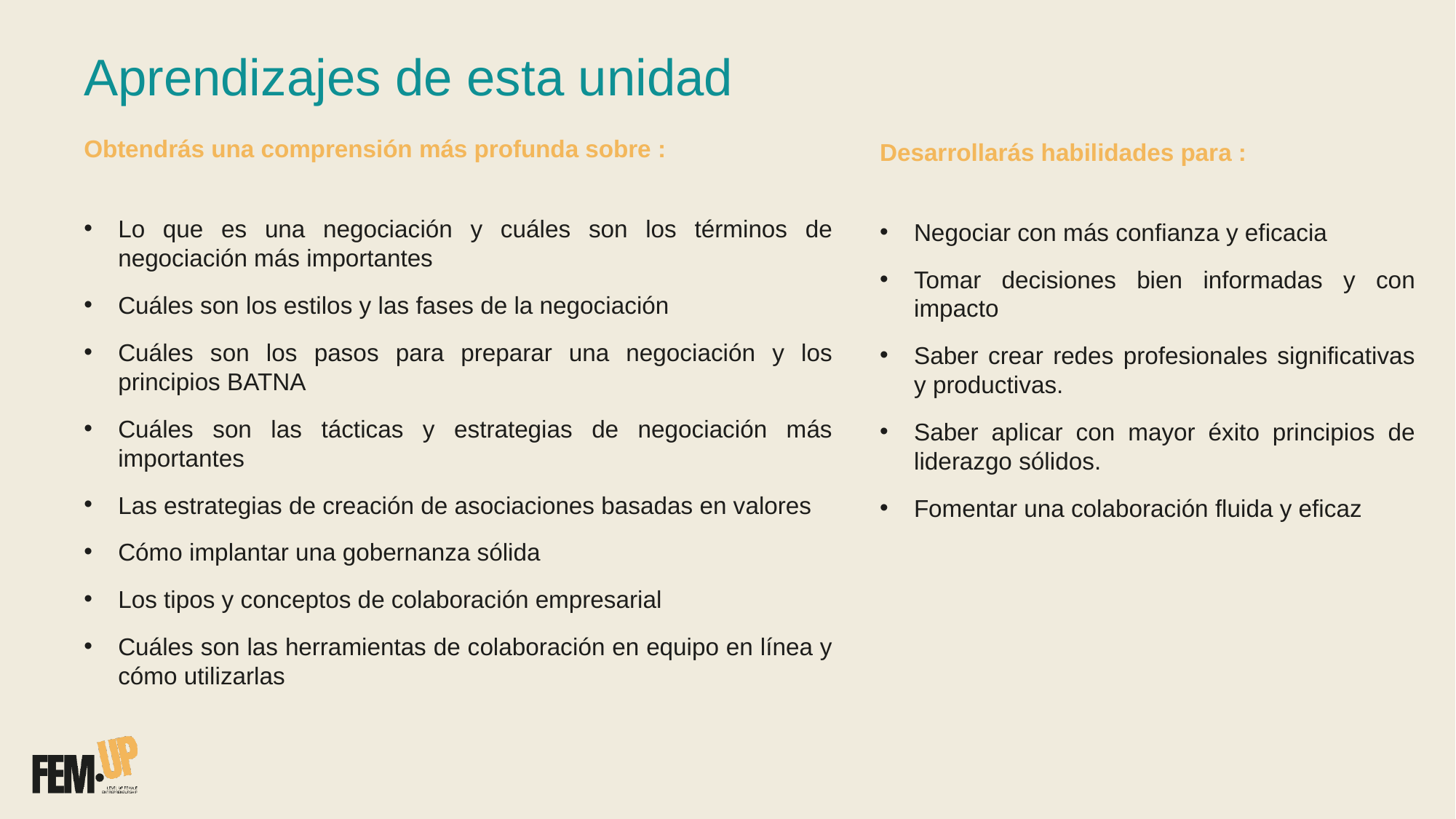

# Aprendizajes de esta unidad
Obtendrás una comprensión más profunda sobre :

Lo que es una negociación y cuáles son los términos de negociación más importantes
Cuáles son los estilos y las fases de la negociación
Cuáles son los pasos para preparar una negociación y los principios BATNA
Cuáles son las tácticas y estrategias de negociación más importantes
Las estrategias de creación de asociaciones basadas en valores
Cómo implantar una gobernanza sólida
Los tipos y conceptos de colaboración empresarial
Cuáles son las herramientas de colaboración en equipo en línea y cómo utilizarlas
Desarrollarás habilidades para :

Negociar con más confianza y eficacia
Tomar decisiones bien informadas y con impacto
Saber crear redes profesionales significativas y productivas.
Saber aplicar con mayor éxito principios de liderazgo sólidos.
Fomentar una colaboración fluida y eficaz